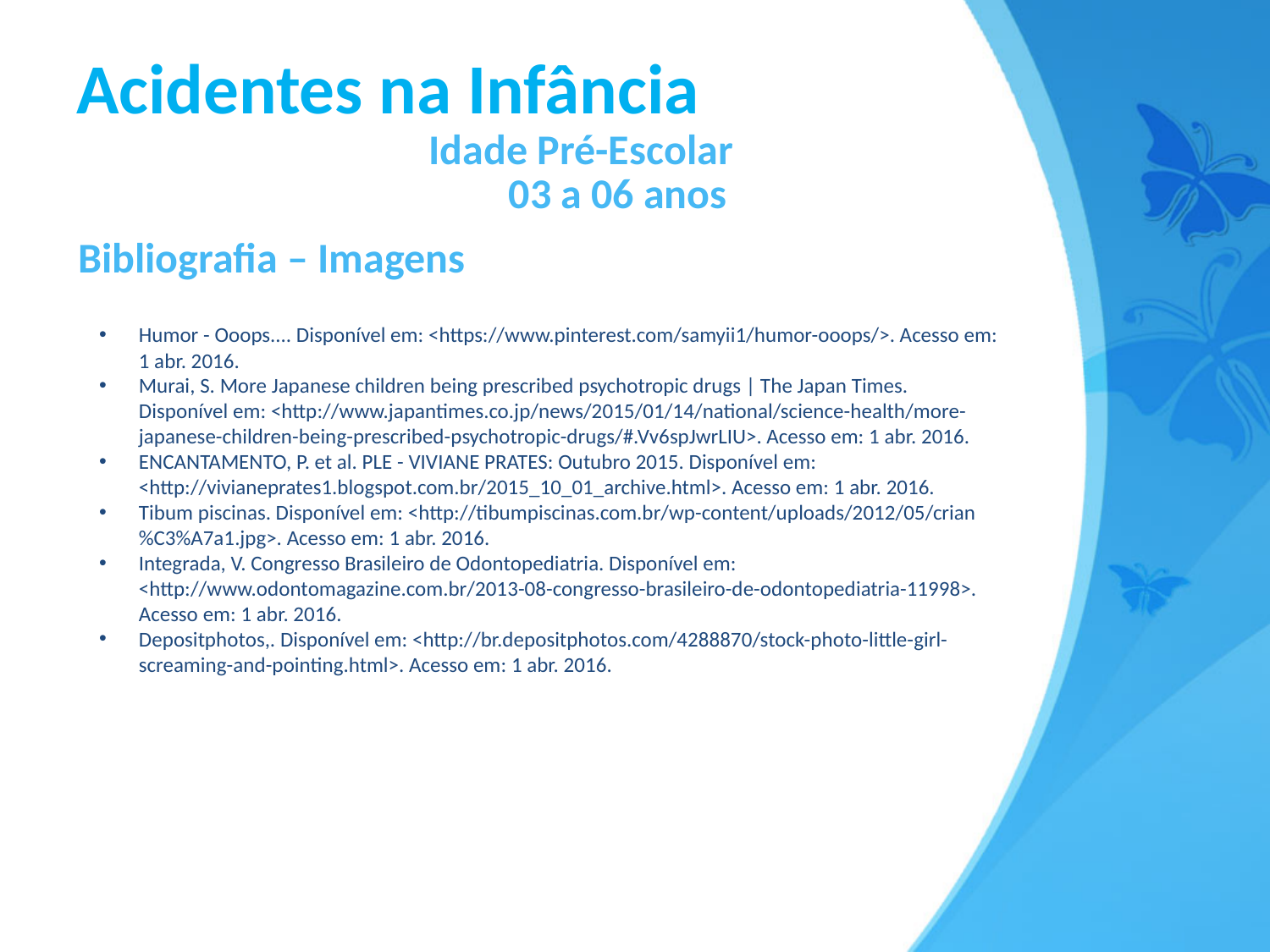

# Acidentes na Infância
Idade Pré-Escolar
03 a 06 anos
Bibliografia – Imagens
Humor - Ooops.... Disponível em: <https://www.pinterest.com/samyii1/humor-ooops/>. Acesso em: 1 abr. 2016.
Murai, S. More Japanese children being prescribed psychotropic drugs | The Japan Times. Disponível em: <http://www.japantimes.co.jp/news/2015/01/14/national/science-health/more-japanese-children-being-prescribed-psychotropic-drugs/#.Vv6spJwrLIU>. Acesso em: 1 abr. 2016.
ENCANTAMENTO, P. et al. PLE - VIVIANE PRATES: Outubro 2015. Disponível em: <http://vivianeprates1.blogspot.com.br/2015_10_01_archive.html>. Acesso em: 1 abr. 2016.
Tibum piscinas. Disponível em: <http://tibumpiscinas.com.br/wp-content/uploads/2012/05/crian%C3%A7a1.jpg>. Acesso em: 1 abr. 2016.
Integrada, V. Congresso Brasileiro de Odontopediatria. Disponível em: <http://www.odontomagazine.com.br/2013-08-congresso-brasileiro-de-odontopediatria-11998>. Acesso em: 1 abr. 2016.
Depositphotos,. Disponível em: <http://br.depositphotos.com/4288870/stock-photo-little-girl-screaming-and-pointing.html>. Acesso em: 1 abr. 2016.